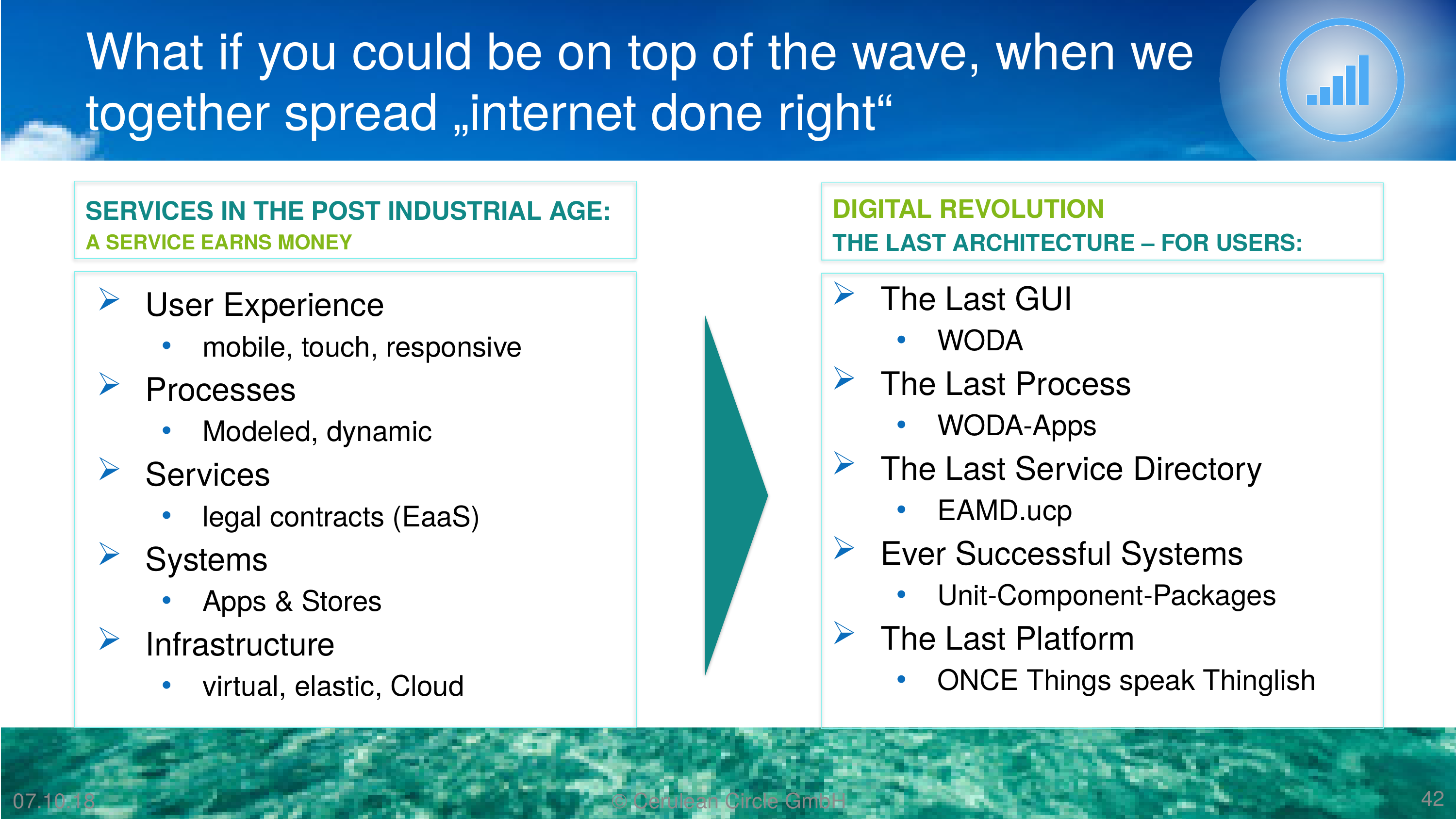

# What if you could be on top of the wave, when we together spread „internet done right“

Services in the post industrial age:
A service earns money
Digital Revolution
The Last Architecture – for Users:
User Experience
mobile, touch, responsive
Processes
Modeled, dynamic
Services
legal contracts (EaaS)
Systems
Apps & Stores
Infrastructure
virtual, elastic, Cloud

The Last GUI
WODA
The Last Process
WODA-Apps
The Last Service Directory
EAMD.ucp
Ever Successful Systems
Unit-Component-Packages
The Last Platform
ONCE Things speak Thinglish

© Cerulean Circle GmbH
42
07.10.18